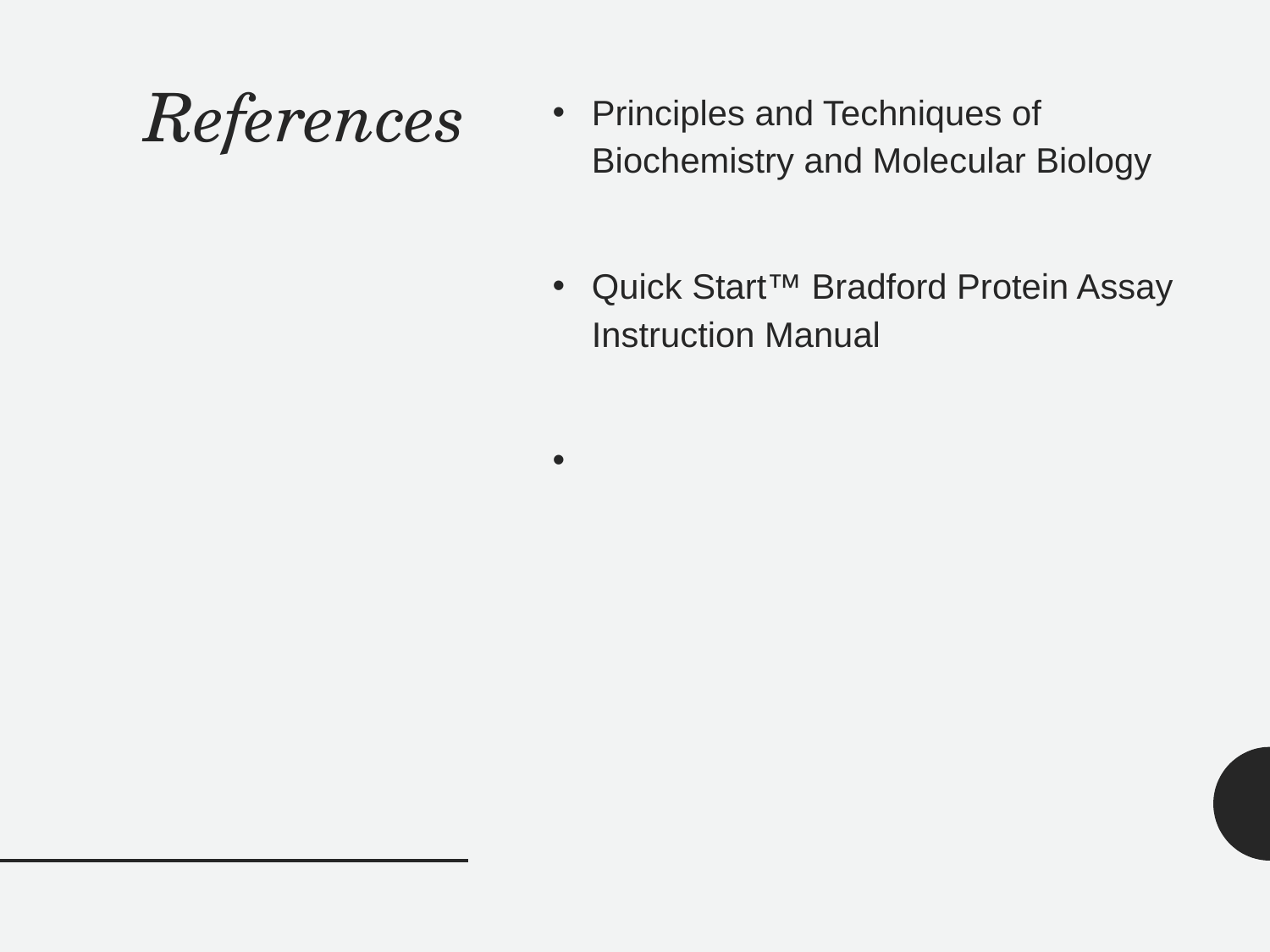

# References
Principles and Techniques of Biochemistry and Molecular Biology

Quick Start™ Bradford Protein Assay Instruction Manual